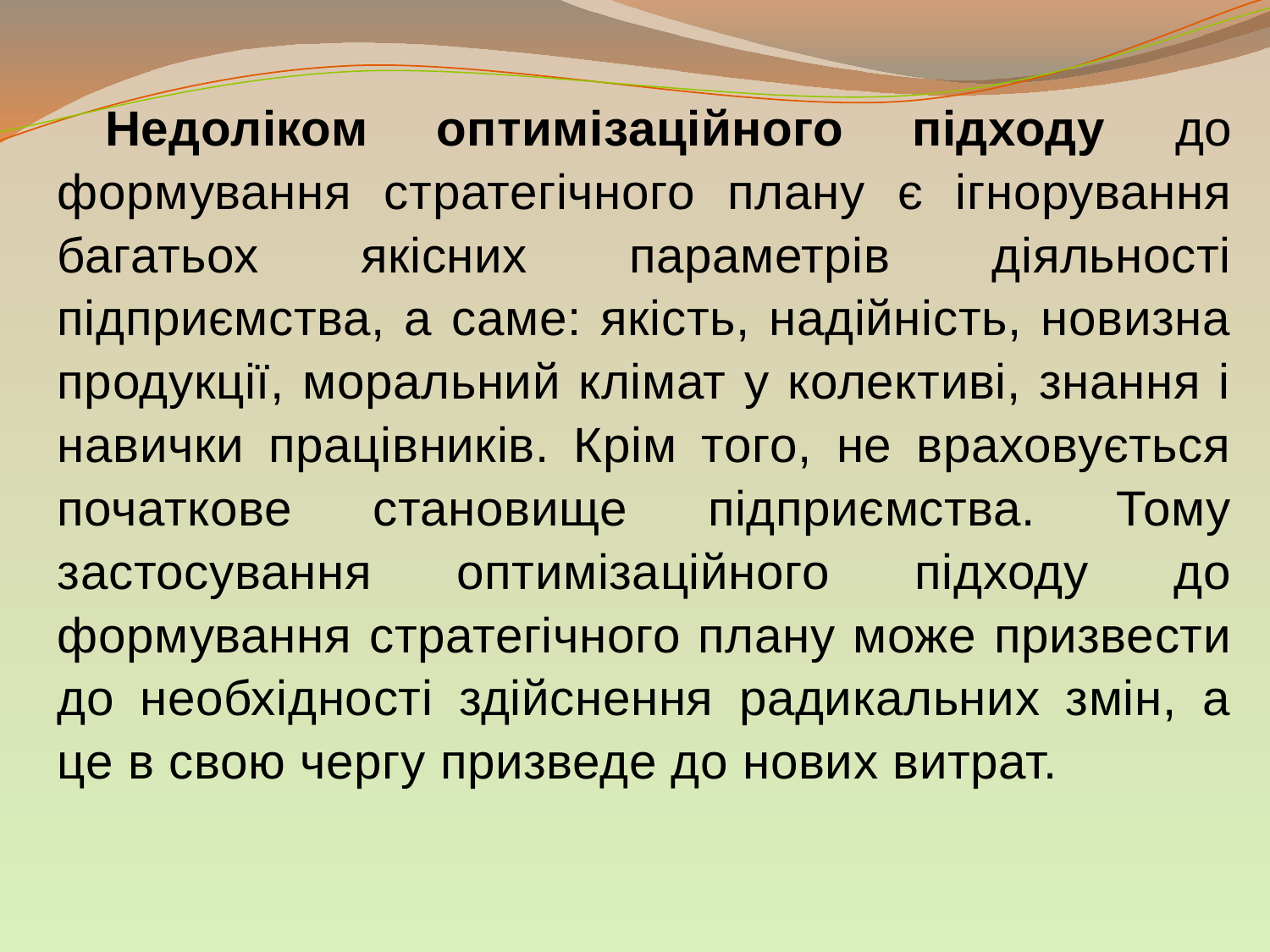

Недоліком оптимізаційного підходу до формування стратегічного плану є ігнорування багатьох якісних параметрів діяльності підприємства, а саме: якість, надійність, новизна продукції, моральний клімат у колективі, знання і навички працівників. Крім того, не враховується початкове становище підприємства. Тому застосування оптимізаційного підходу до формування стратегічного плану може призвести до необхідності здійснення радикальних змін, а це в свою чергу призведе до нових витрат.